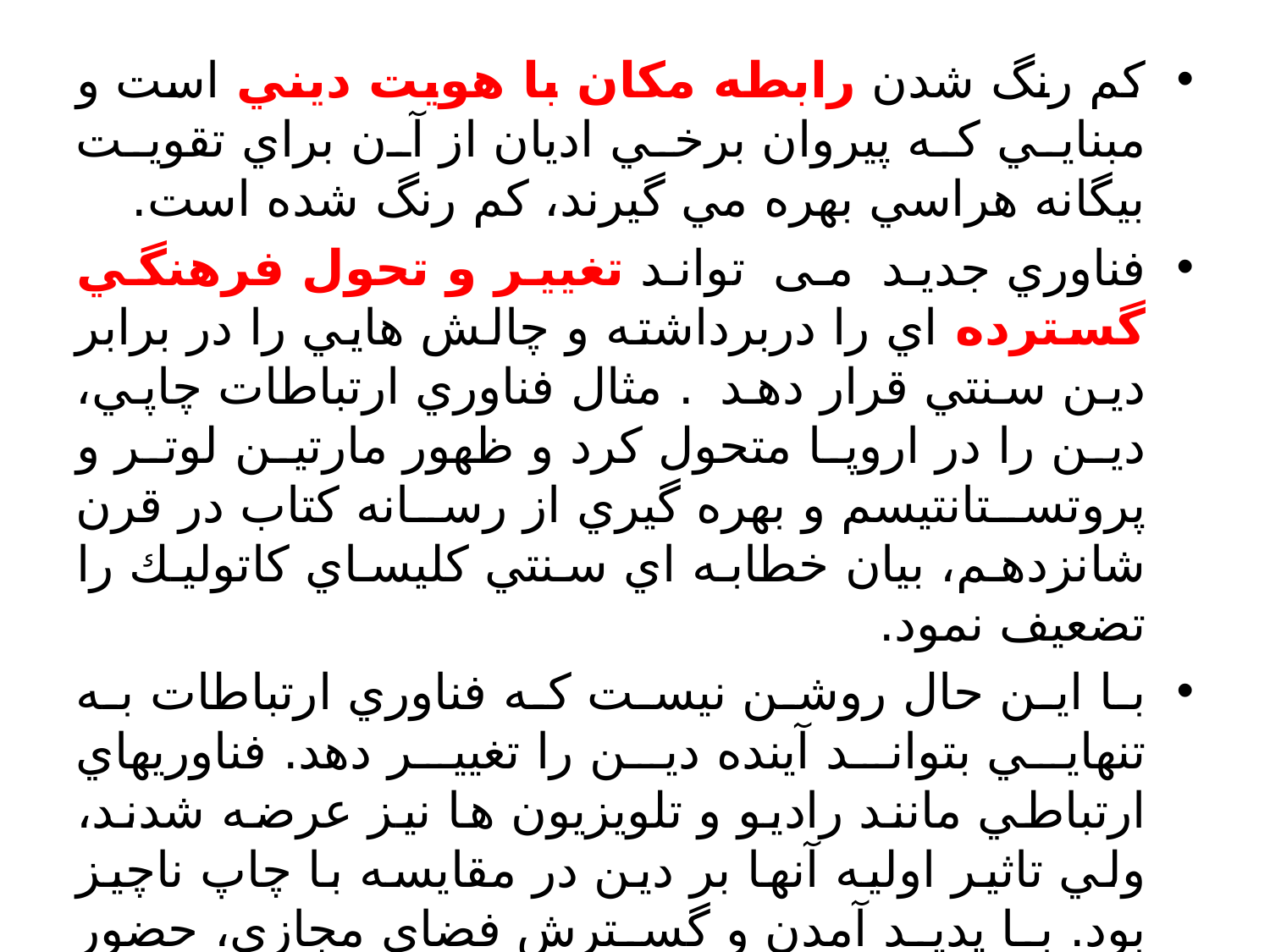

كم رنگ شدن رابطه مكان با هويت ديني است و مبنايي كه پيروان برخي اديان از آن براي تقويت بيگانه هراسي بهره مي گيرند، كم رنگ شده است.
فناوري جديد می تواند تغيير و تحول فرهنگي گسترده اي را دربرداشته و چالش هايي را در برابر دين سنتي قرار دهد . مثال فناوري ارتباطات چاپي، دين را در اروپا متحول كرد و ظهور مارتين لوتر و پروتستانتيسم و بهره گيري از رسانه كتاب در قرن شانزدهم، بيان خطابه اي سنتي كليساي كاتوليك را تضعيف نمود.
با اين حال روشن نيست كه فناوري ارتباطات به تنهايي بتواند آينده دين را تغيير دهد. فناوريهاي ارتباطي مانند راديو و تلويزيون ها نيز عرضه شدند، ولي تاثير اوليه آنها بر دين در مقايسه با چاپ ناچيز بود. با پديد آمدن و گسترش فضاي مجازي، حضور دين در اين فضا نيز به تدريج گسترش يافته است.